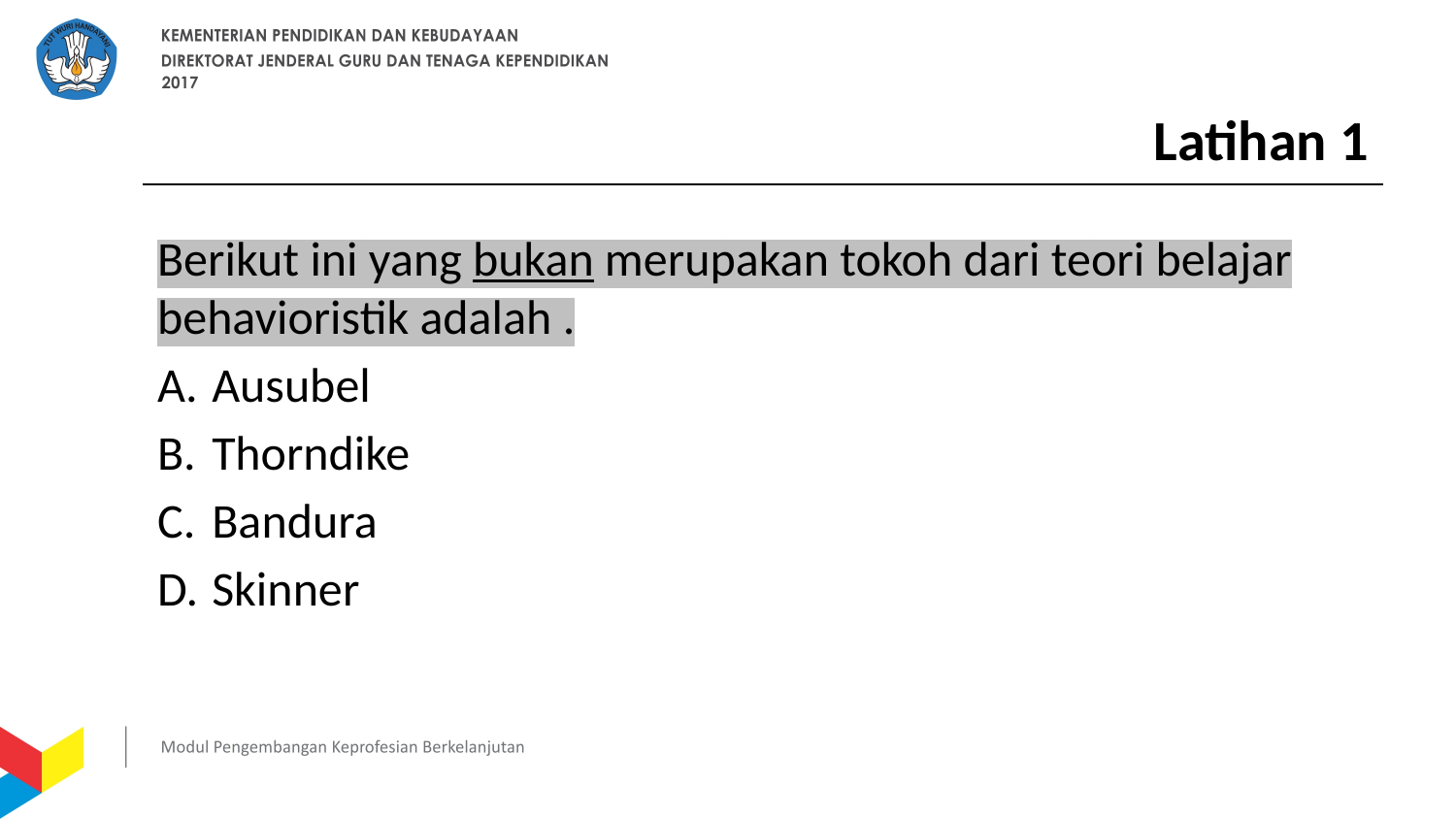

# Latihan 1
Berikut ini yang bukan merupakan tokoh dari teori belajar behavioristik adalah .
Ausubel
Thorndike
Bandura
Skinner